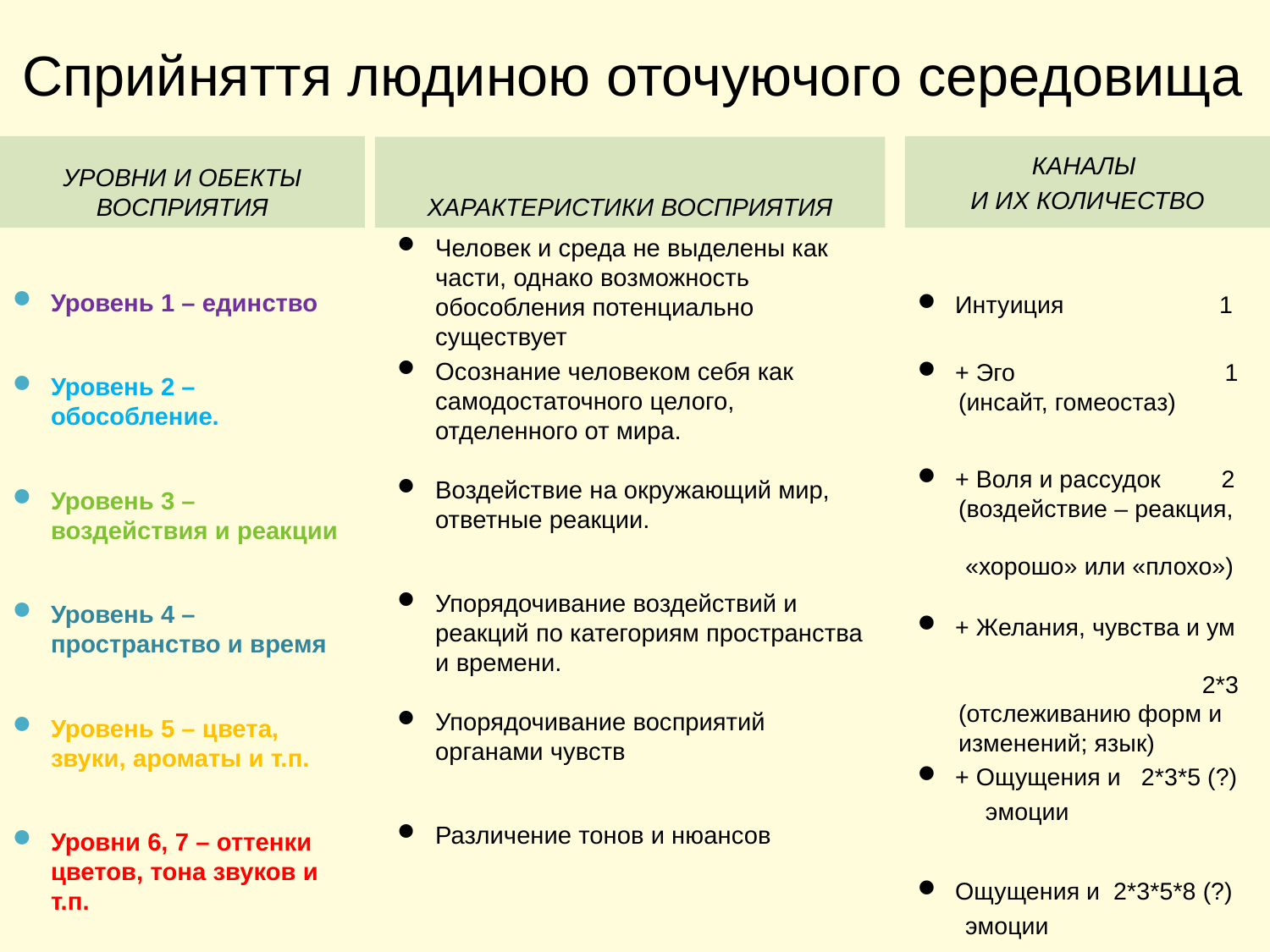

# Сприйняття людиною оточуючого середовища
УРОВНИ И ОБЕКТЫ ВОСПРИЯТИЯ
КАНАЛЫ
И ИХ КОЛИЧЕСТВО
ХАРАКТЕРИСТИКИ ВОСПРИЯТИЯ

Интуиция                       1

+ Эго                               1
      (инсайт, гомеостаз)

+ Воля и рассудок         2
      (воздействие – реакция,
       «хорошо» или «плохо»)
+ Желания, чувства и ум
                                          2*3
      (отслеживанию форм и
      изменений; язык)
+ Ощущения и   2*3*5 (?)
          эмоции

Ощущения и  2*3*5*8 (?)
       эмоции

Человек и среда не выделены как части, однако возможность обособления потенциально существует
Осознание человеком себя как самодостаточного целого, отделенного от мира.

Воздействие на окружающий мир, ответные реакции.

Упорядочивание воздействий и реакций по категориям пространства и времени.

Упорядочивание восприятий органами чувств

Различение тонов и нюансов

Уровень 1 – единство

Уровень 2 – обособление.

Уровень 3 – воздействия и реакции

Уровень 4 – пространство и время

Уровень 5 – цвета, звуки, ароматы и т.п.

Уровни 6, 7 – оттенки цветов, тона звуков и т.п.